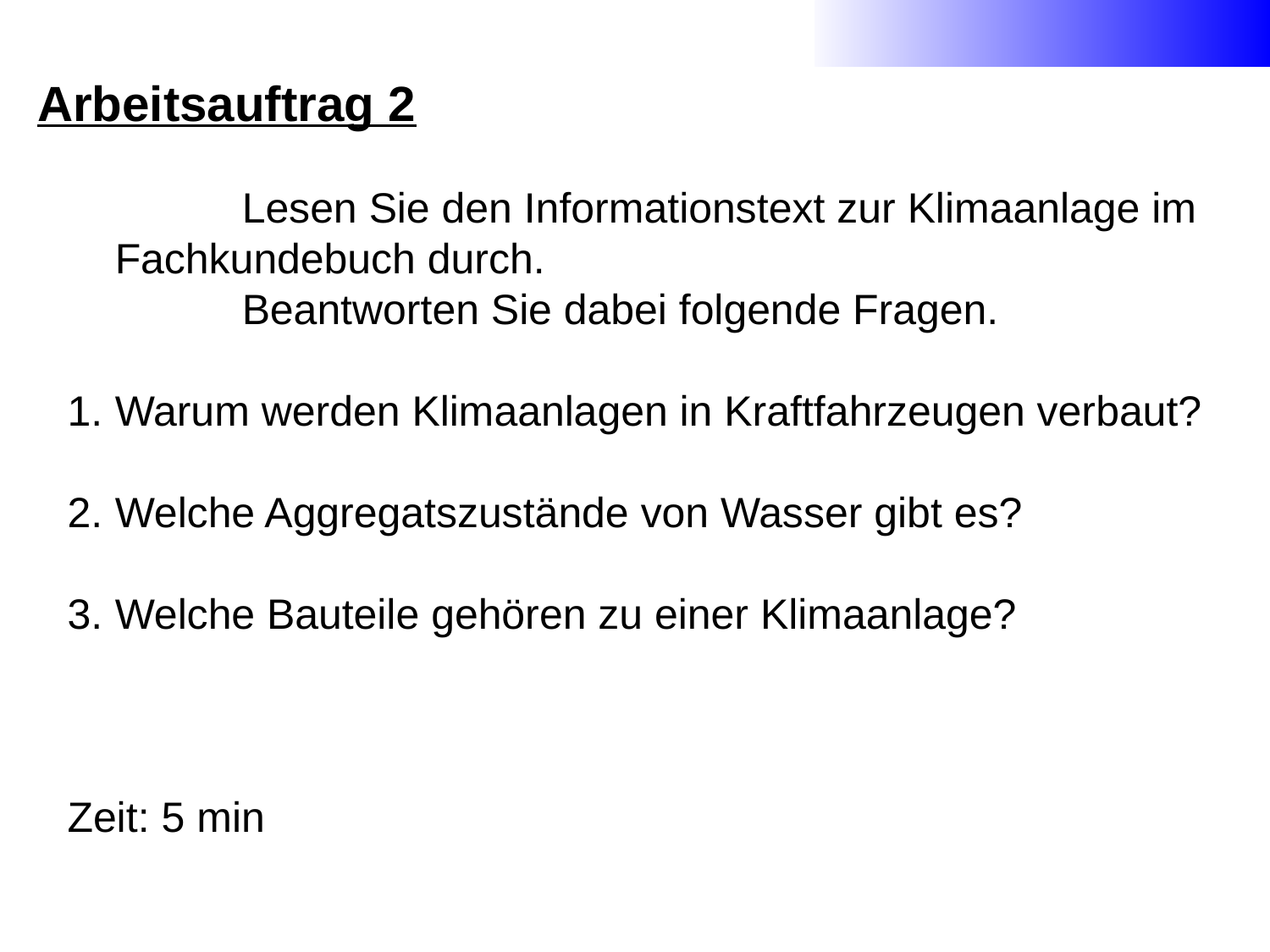

Arbeitsauftrag 2

		Lesen Sie den Informationstext zur Klimaanlage im Fachkundebuch durch.
		Beantworten Sie dabei folgende Fragen.

Warum werden Klimaanlagen in Kraftfahrzeugen verbaut?

Welche Aggregatszustände von Wasser gibt es?

Welche Bauteile gehören zu einer Klimaanlage?

Zeit: 5 min